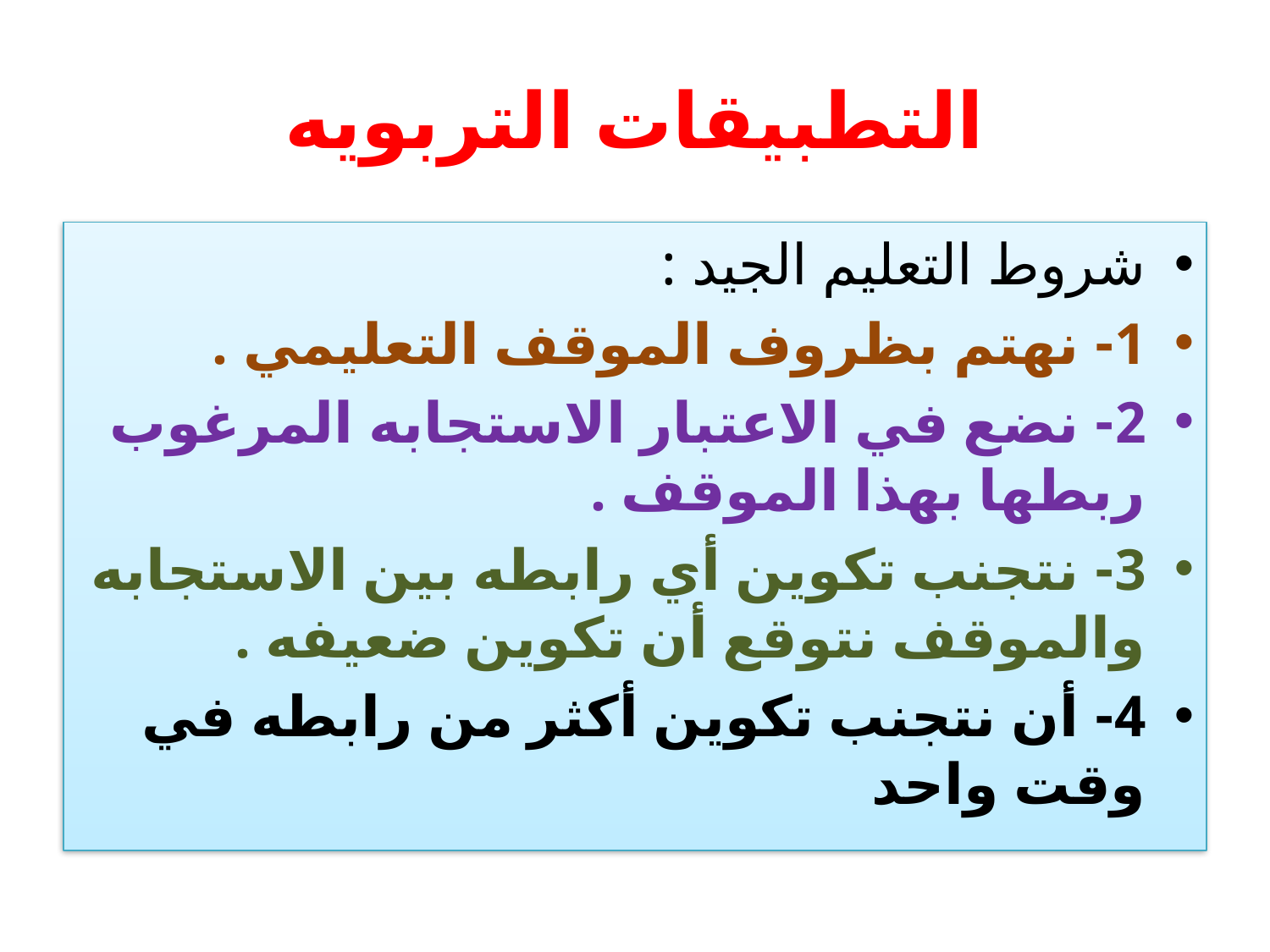

# التطبيقات التربويه
شروط التعليم الجيد :
1- نهتم بظروف الموقف التعليمي .
2- نضع في الاعتبار الاستجابه المرغوب ربطها بهذا الموقف .
3- نتجنب تكوين أي رابطه بين الاستجابه والموقف نتوقع أن تكوين ضعيفه .
4- أن نتجنب تكوين أكثر من رابطه في وقت واحد